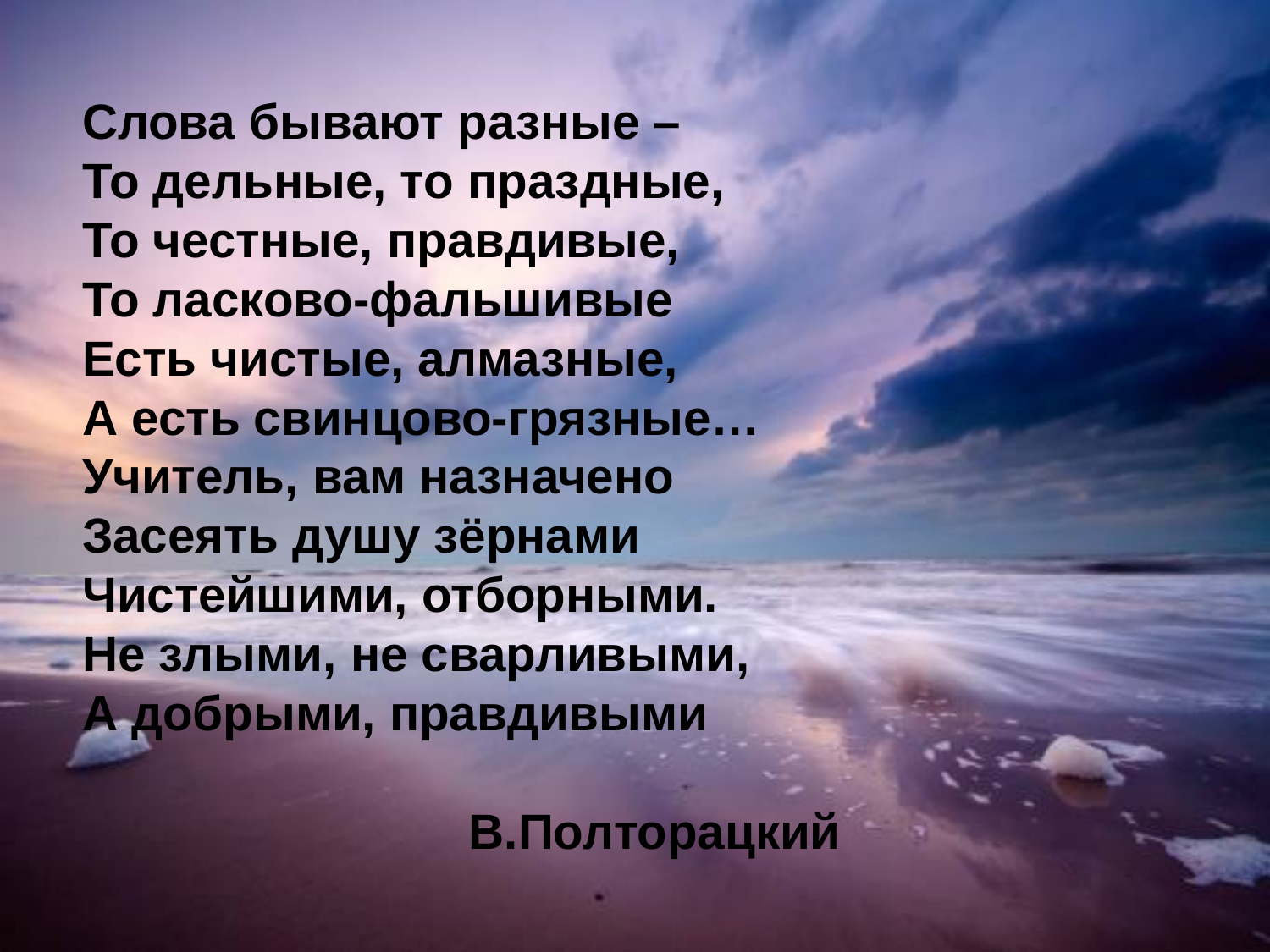

Слова бывают разные –
То дельные, то праздные,
То честные, правдивые,
То ласково-фальшивые
Есть чистые, алмазные,
А есть свинцово-грязные…
Учитель, вам назначено
Засеять душу зёрнами
Чистейшими, отборными.
Не злыми, не сварливыми,
А добрыми, правдивыми

В.Полторацкий